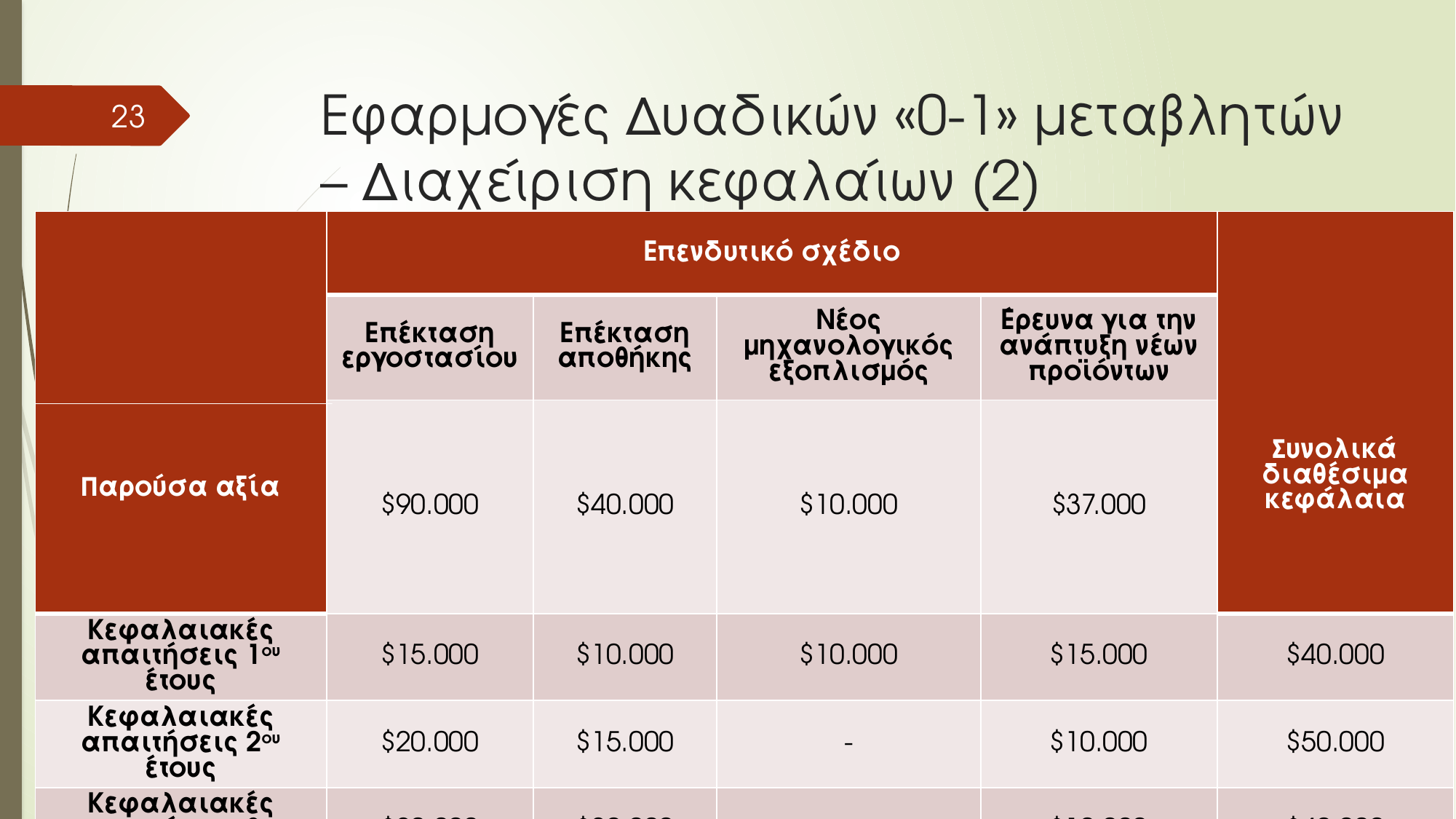

# Εφαρμογές Δυαδικών «0-1» μεταβλητών – Διαχείριση κεφαλαίων (2)
23
| Παρούσα αξία | Επενδυτικό σχέδιο |  |  |  | Συνολικά διαθέσιμα κεφάλαια |
| --- | --- | --- | --- | --- | --- |
|  | Επέκταση εργοστασίου | Επέκταση αποθήκης | Νέος μηχανολογικός εξοπλισμός | Έρευνα για την ανάπτυξη νέων προϊόντων |  |
|  | $90.000 | $40.000 | $10.000 | $37.000 |  |
| Κεφαλαιακές απαιτήσεις 1ου έτους | $15.000 | $10.000 | $10.000 | $15.000 | $40.000 |
| Κεφαλαιακές απαιτήσεις 2ου έτους | $20.000 | $15.000 | - | $10.000 | $50.000 |
| Κεφαλαιακές απαιτήσεις 3ου έτους | $20.000 | $20.000 | - | $10.000 | $40.000 |
| Κεφαλαιακές απαιτήσεις 4ου έτους | $15.000 | $5.000 | $4.000 | $10.000 | $35.000 |

5/11/2017